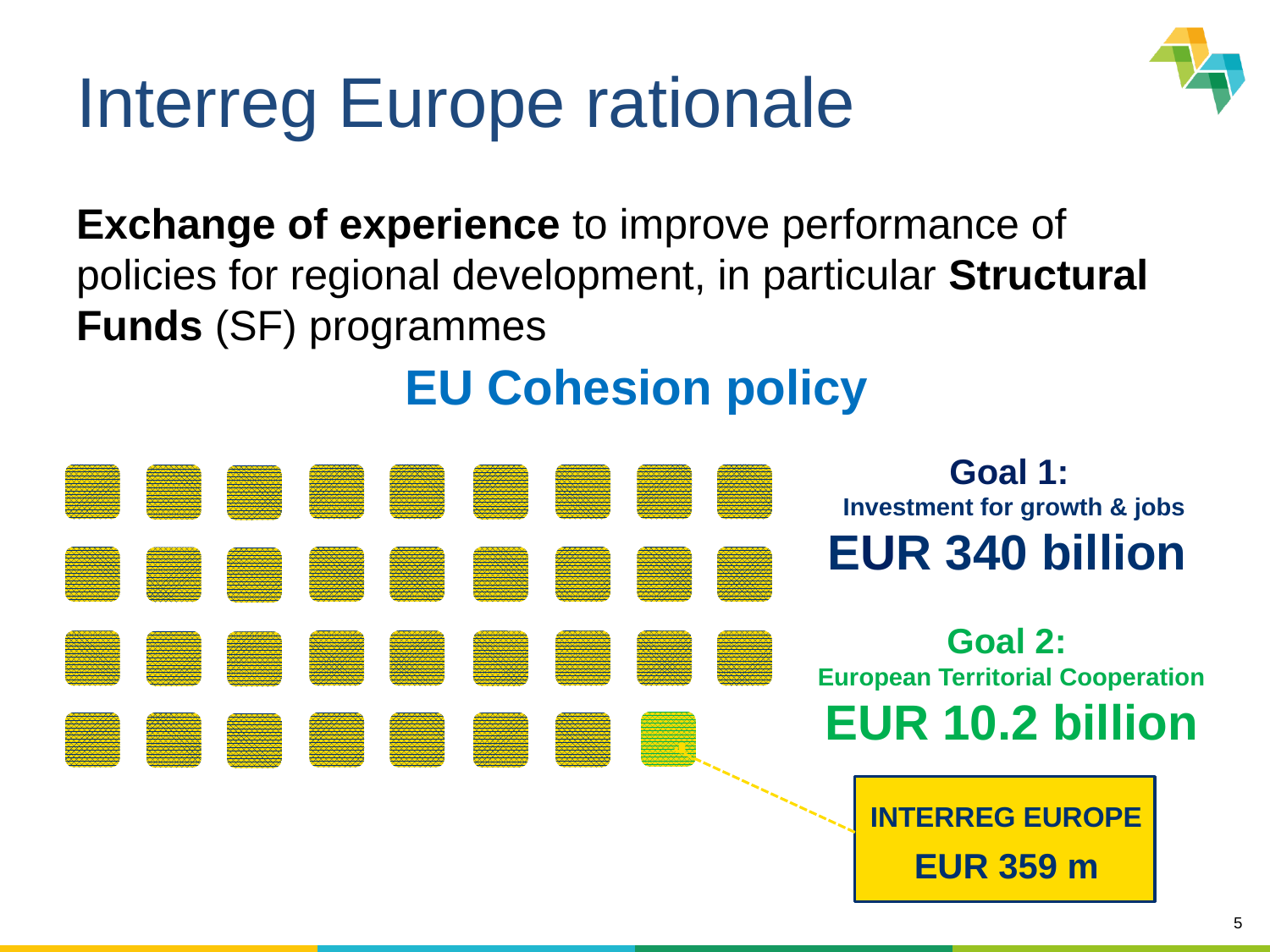

# Interreg Europe rationale
Exchange of experience to improve performance of policies for regional development, in particular Structural Funds (SF) programmes

EU Cohesion policy
Goal 1:
Investment for growth & jobs
EUR 340 billion

Goal 2:
European Territorial Cooperation
EUR 10.2 billion

INTERREG EUROPE
EUR 359 m